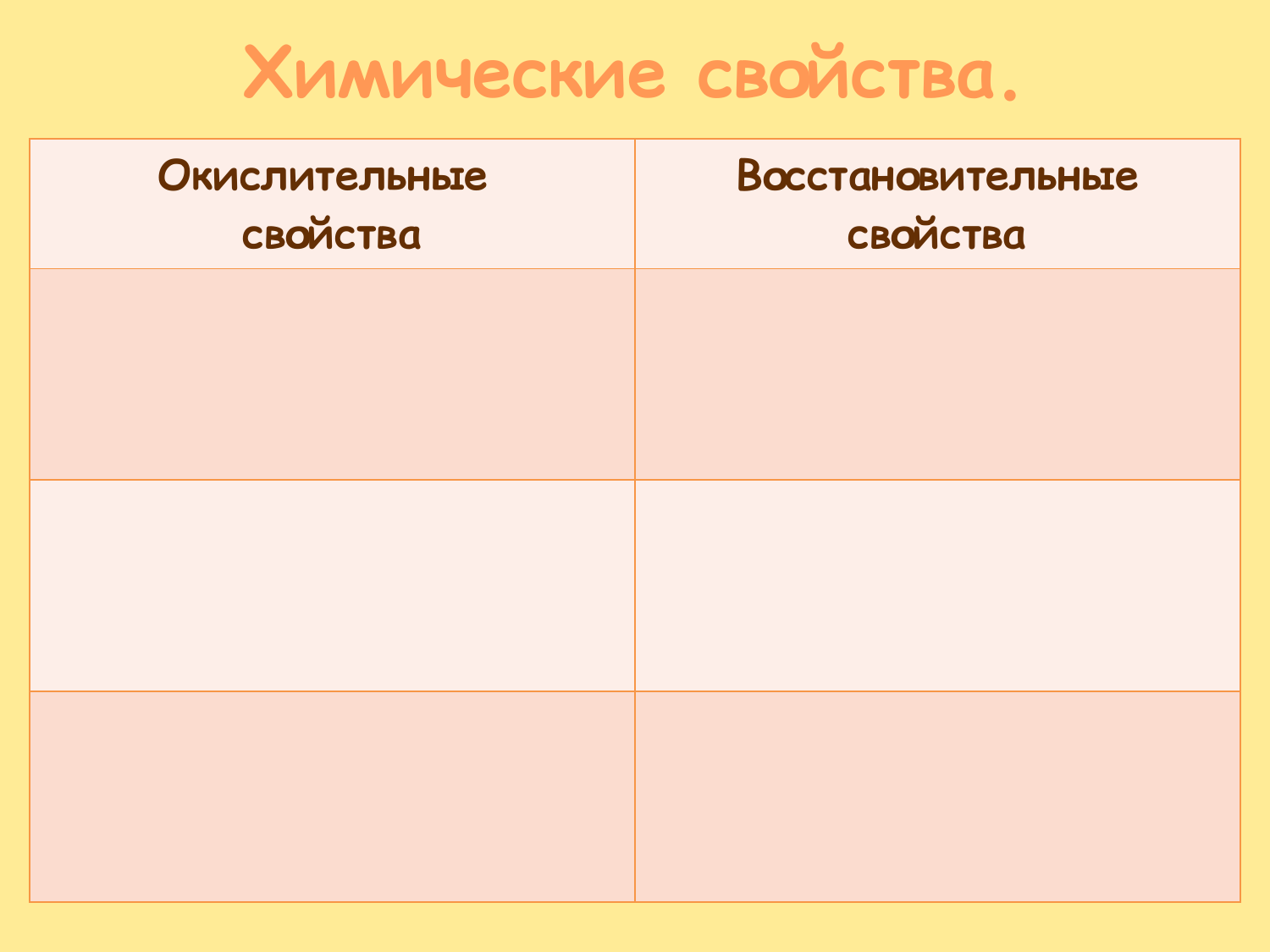

Химические свойства.
| Окислительные свойства | Восстановительные свойства |
| --- | --- |
|  |  |
|  |  |
|  |  |